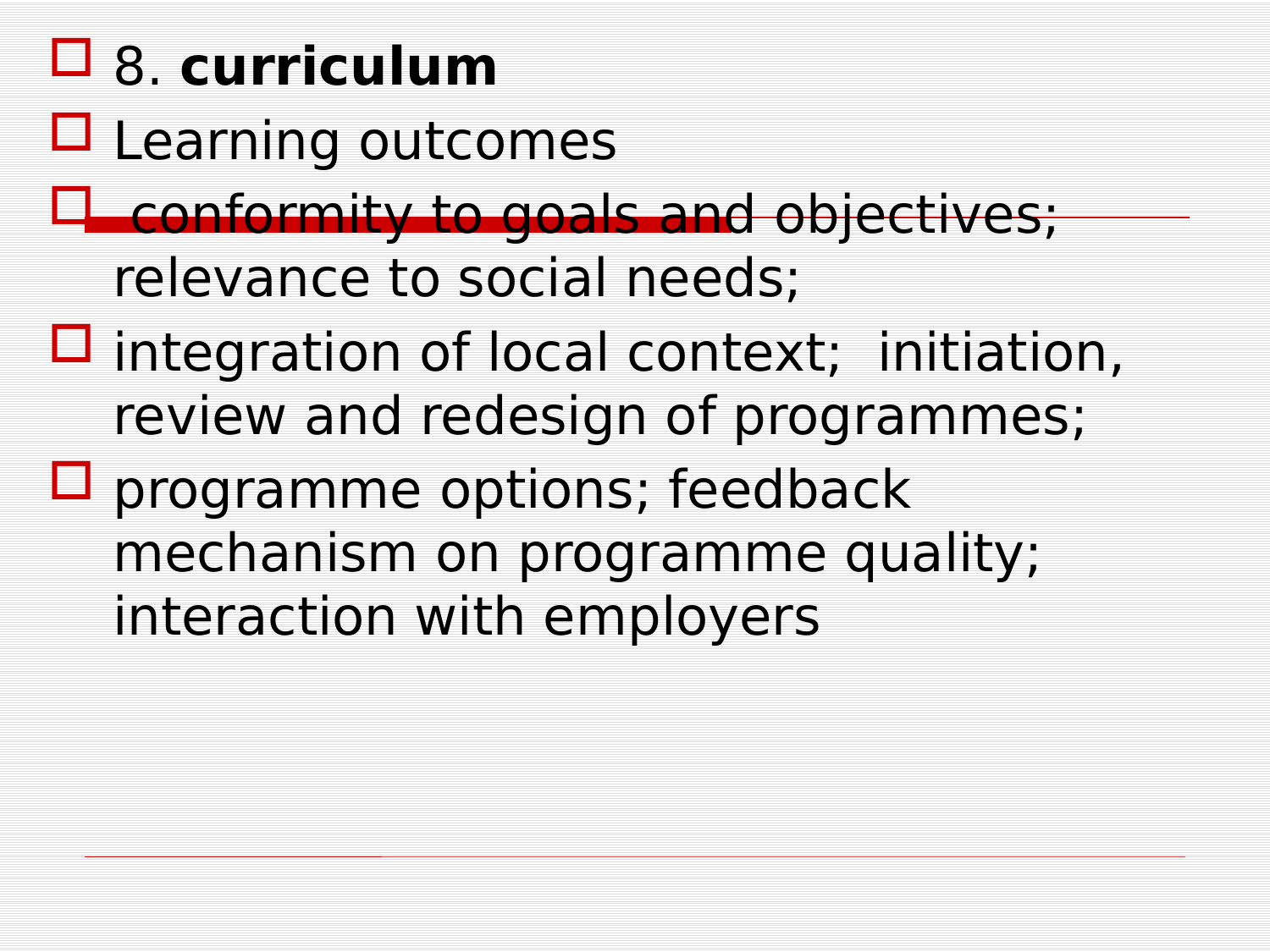

8. curriculum
Learning outcomes
 conformity to goals and objectives; relevance to social needs;
integration of local context;  initiation, review and redesign of programmes;
programme options; feedback mechanism on programme quality; interaction with employers